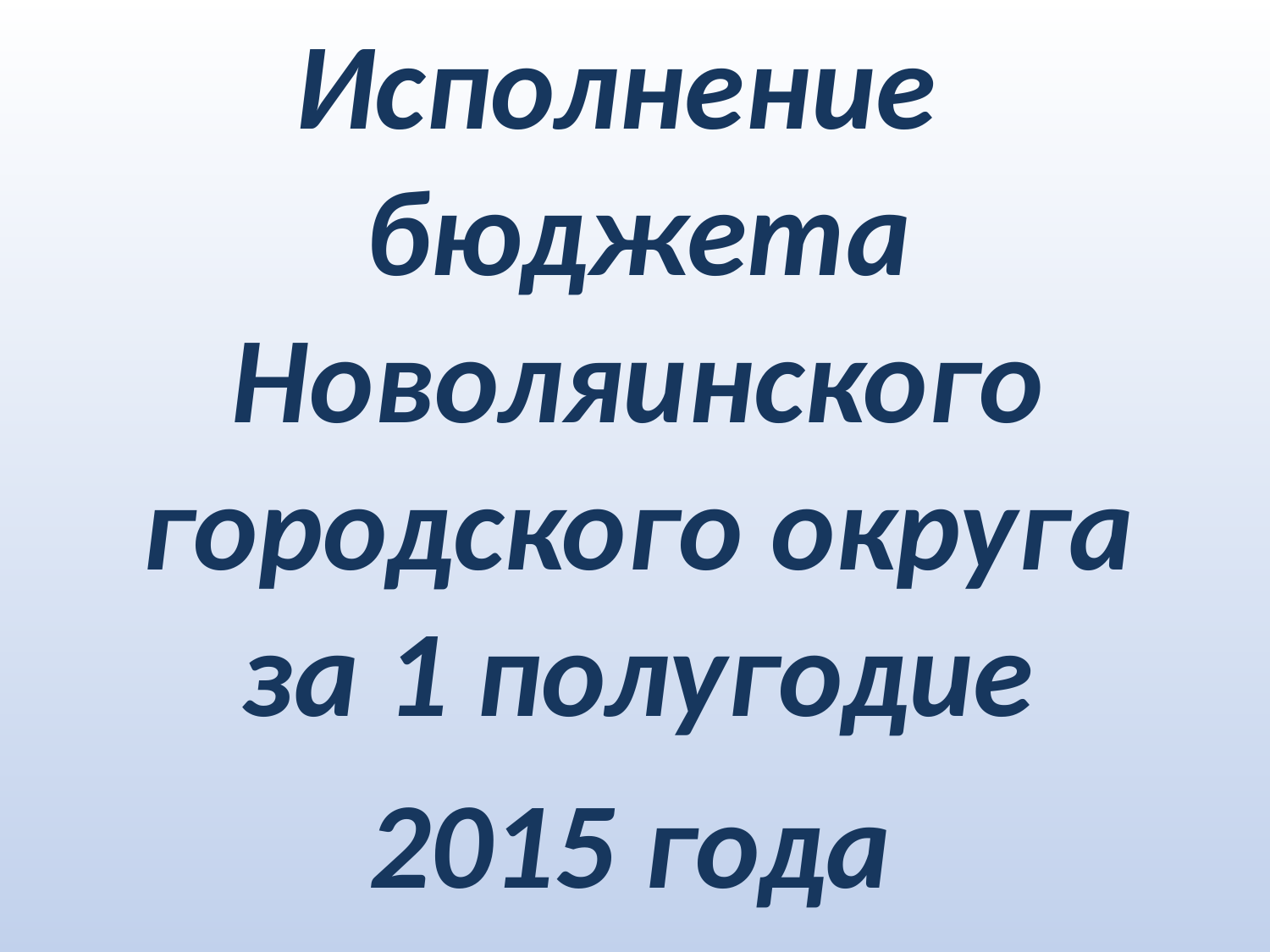

Исполнение бюджета Новоляинского городского округа за 1 полугодие
 2015 года